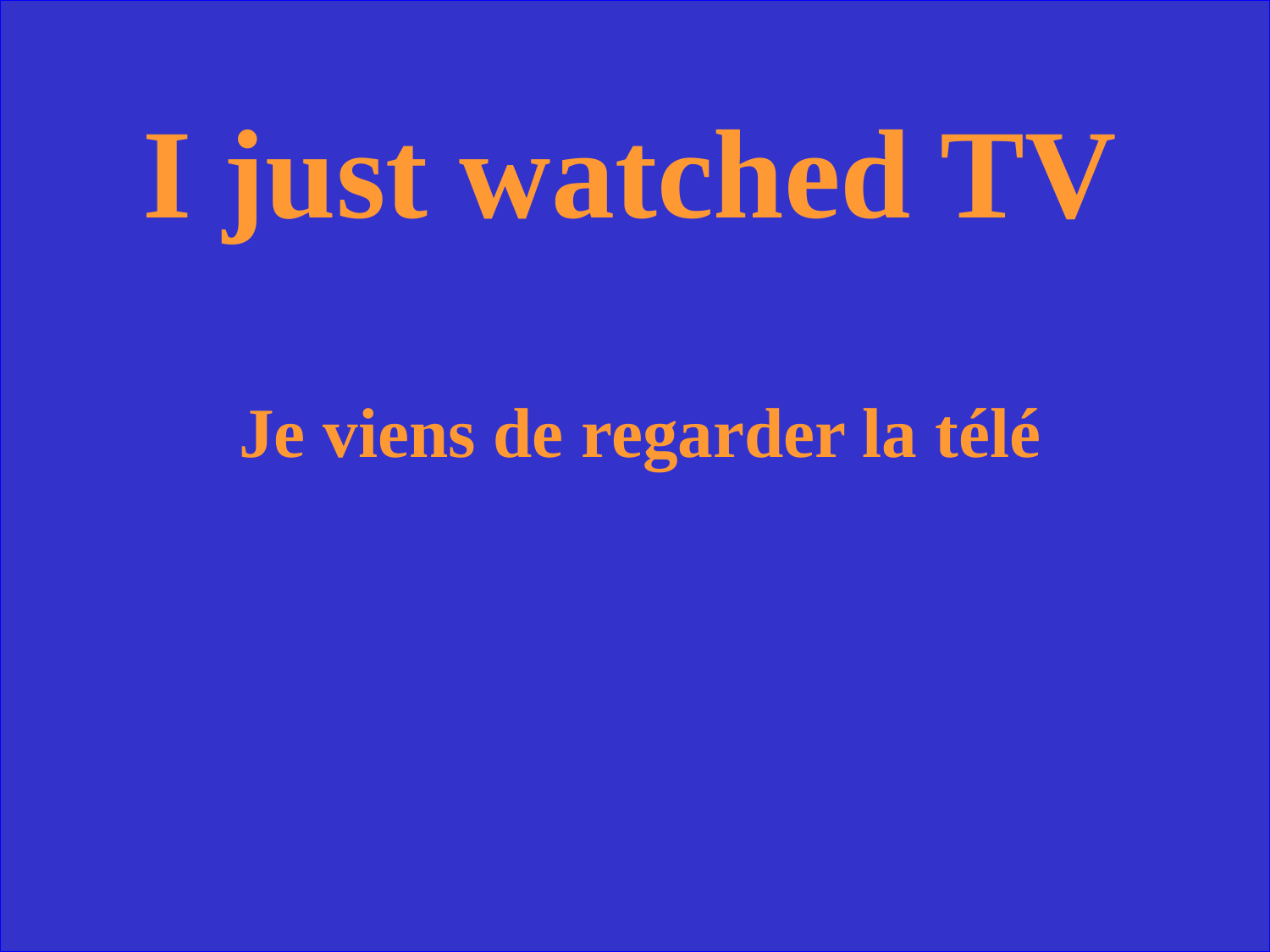

I just watched TV
Je viens de regarder la télé